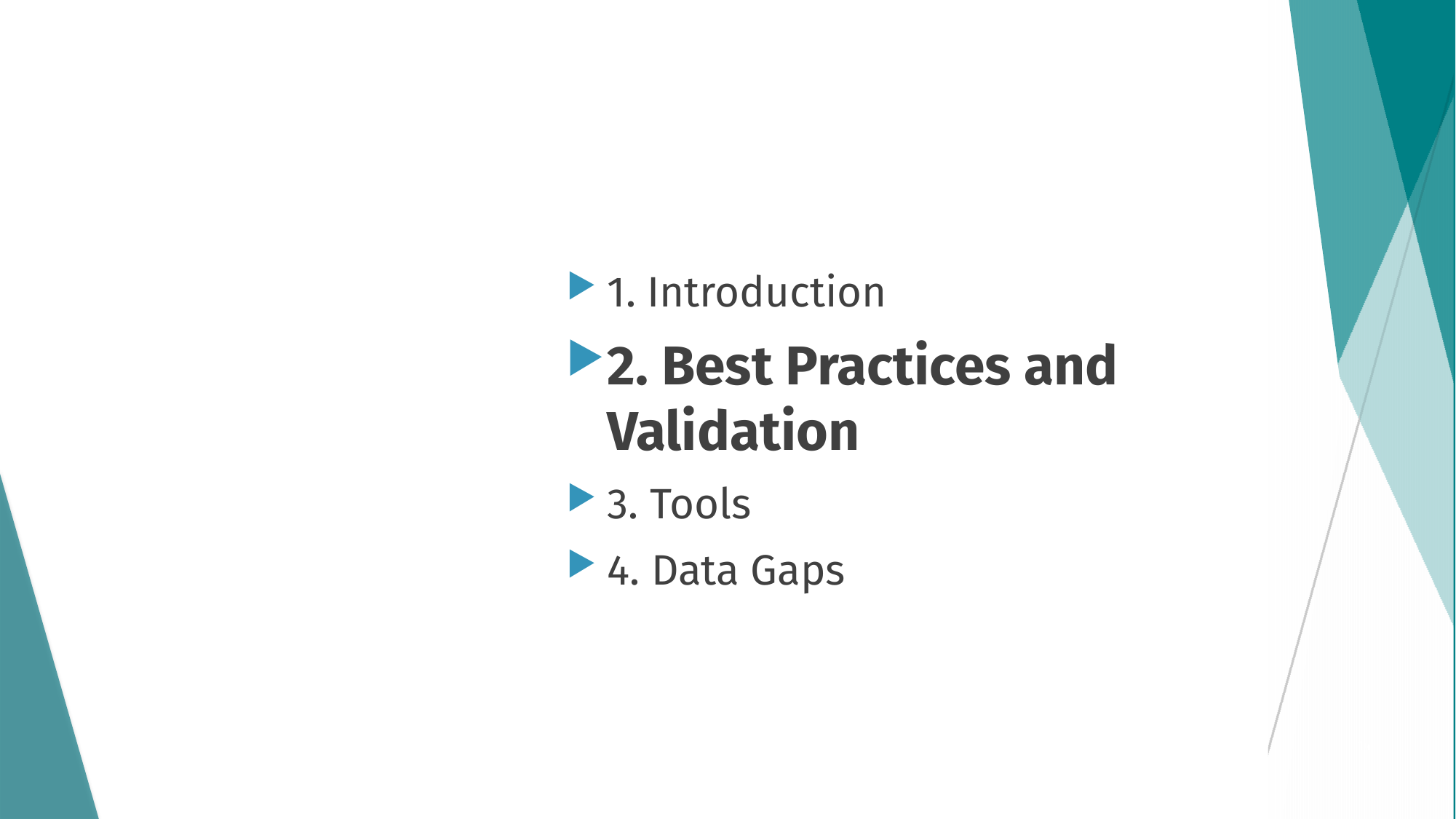

# Section 2: Best Practices and Validation
1. Introduction
2. Best Practices and Validation
3. Tools
4. Data Gaps
14